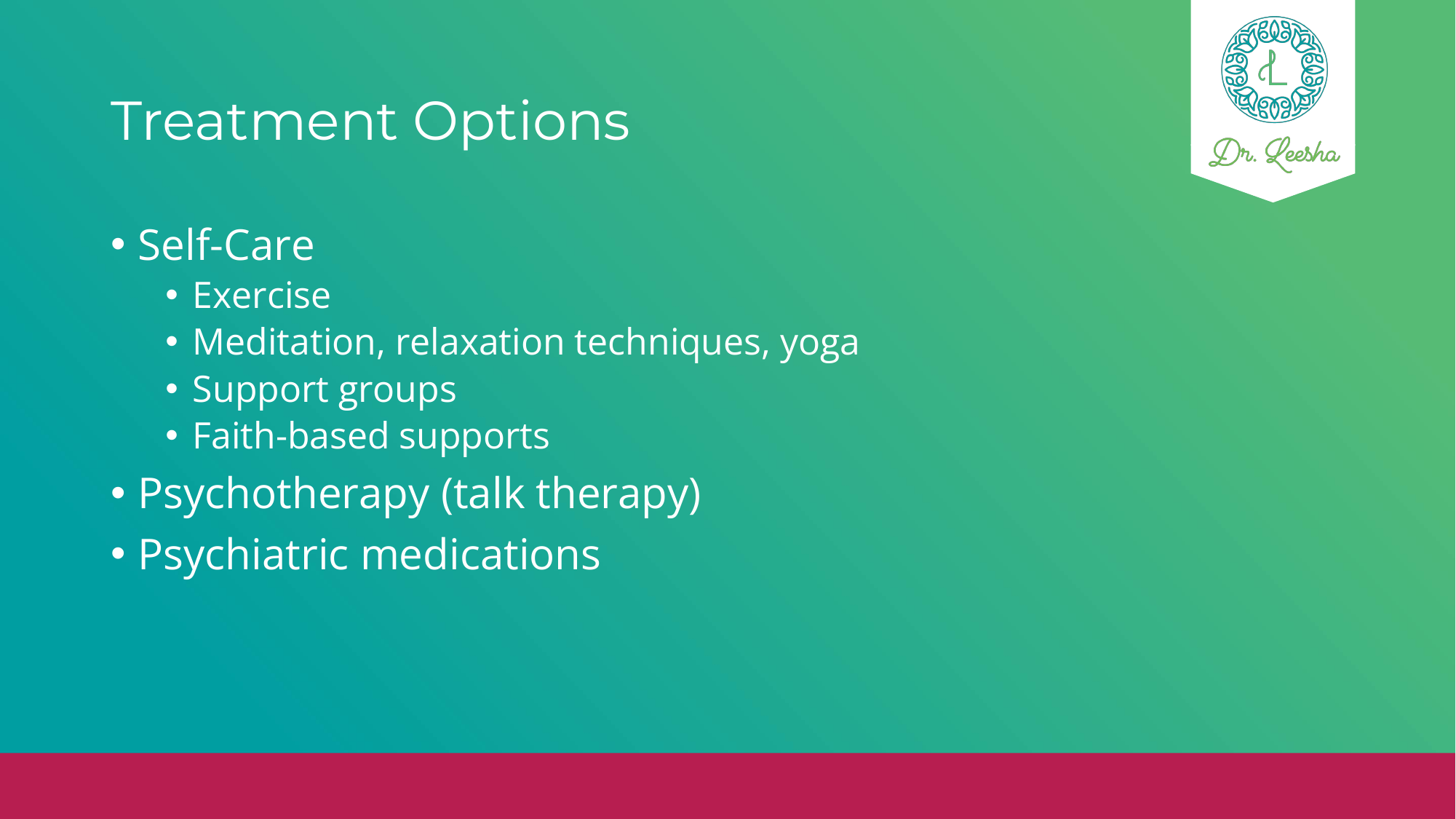

# Treatment Options
Self-Care
Exercise
Meditation, relaxation techniques, yoga
Support groups
Faith-based supports
Psychotherapy (talk therapy)
Psychiatric medications